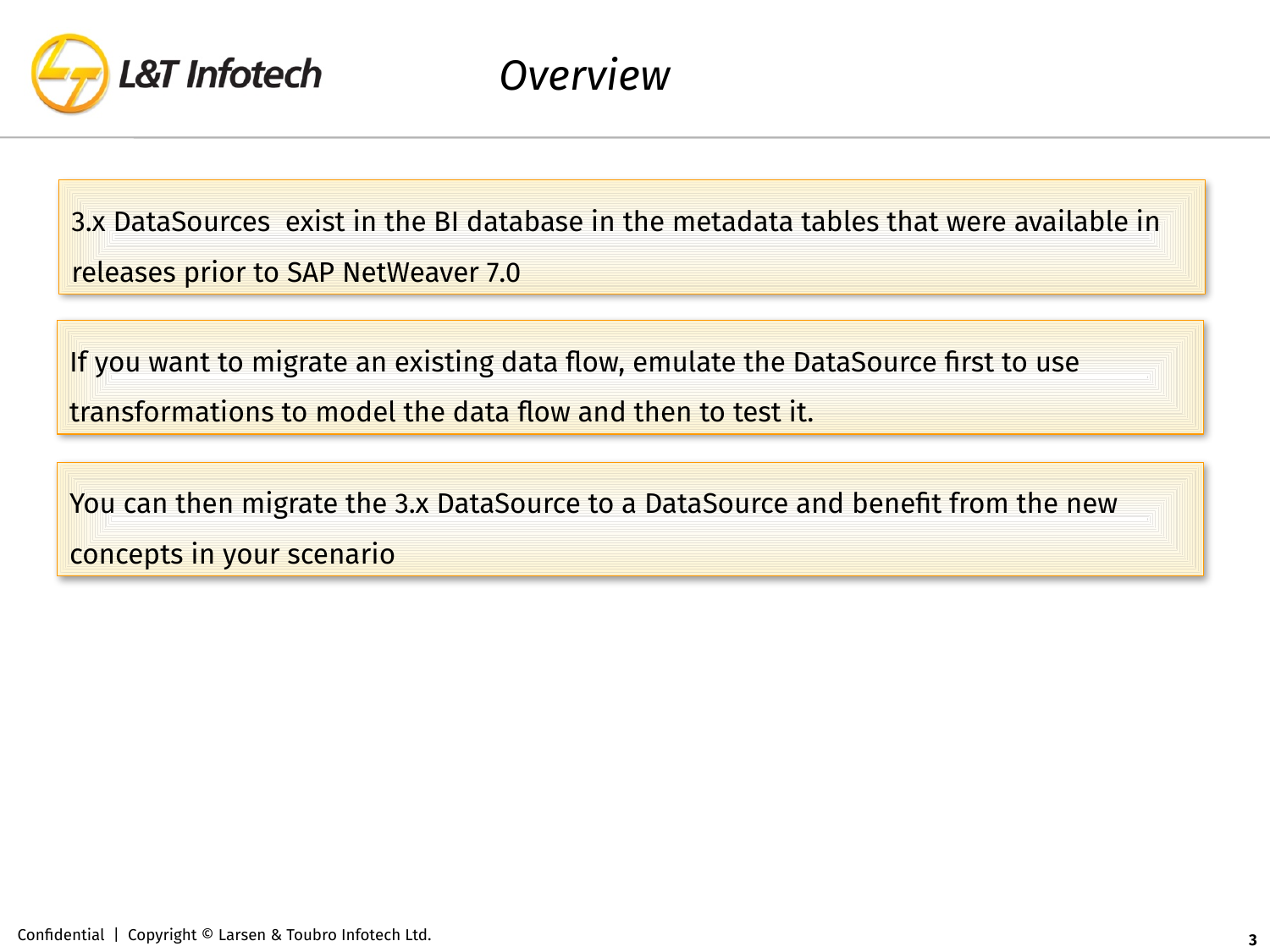

# Overview
3.x DataSources  exist in the BI database in the metadata tables that were available in releases prior to SAP NetWeaver 7.0
If you want to migrate an existing data flow, emulate the DataSource first to use transformations to model the data flow and then to test it.
You can then migrate the 3.x DataSource to a DataSource and benefit from the new concepts in your scenario
Confidential  |  Copyright © Larsen & Toubro Infotech Ltd.
3